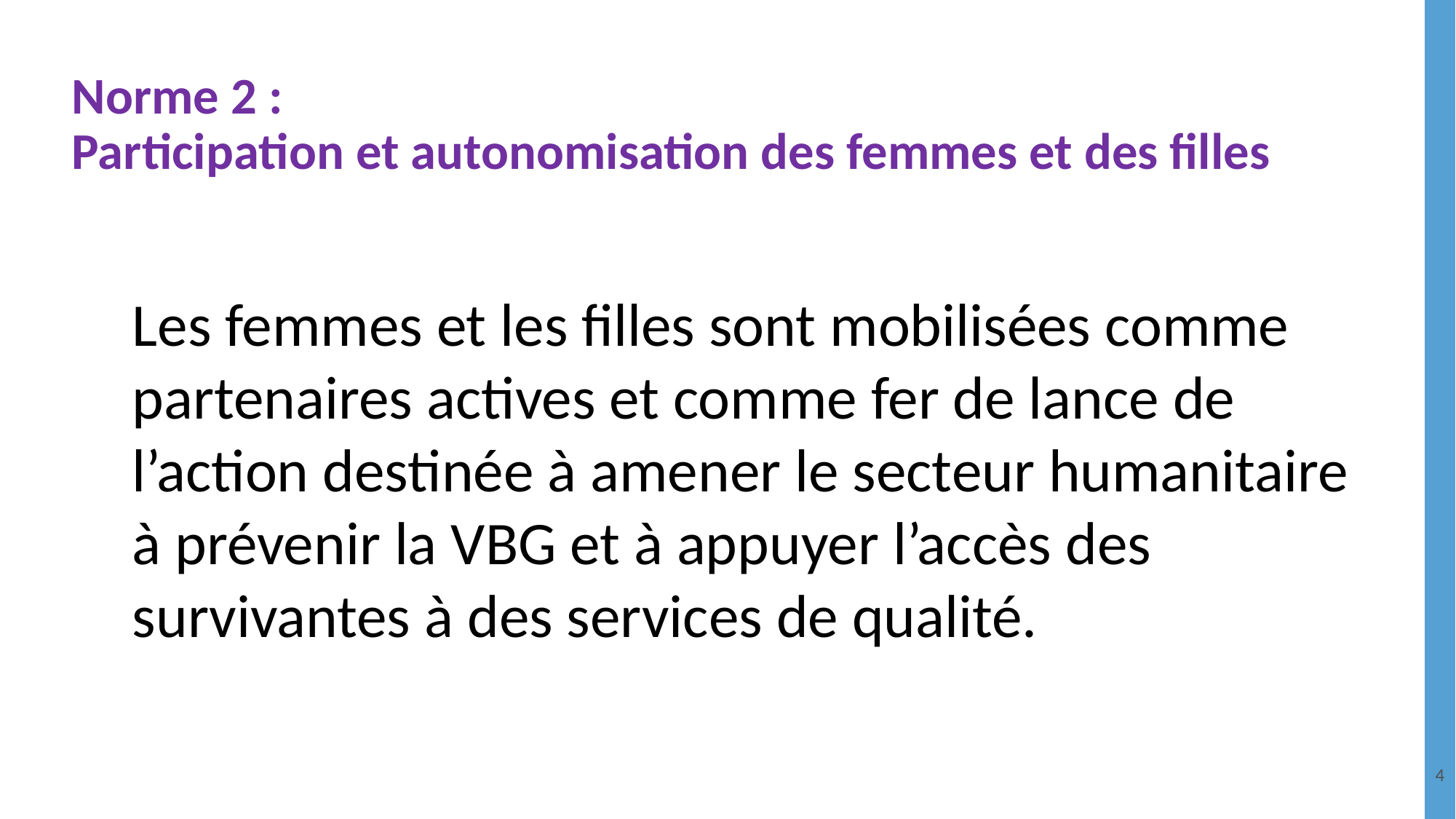

# Norme 2 : Participation et autonomisation des femmes et des filles
Les femmes et les filles sont mobilisées comme partenaires actives et comme fer de lance de l’action destinée à amener le secteur humanitaire à prévenir la VBG et à appuyer l’accès des survivantes à des services de qualité.